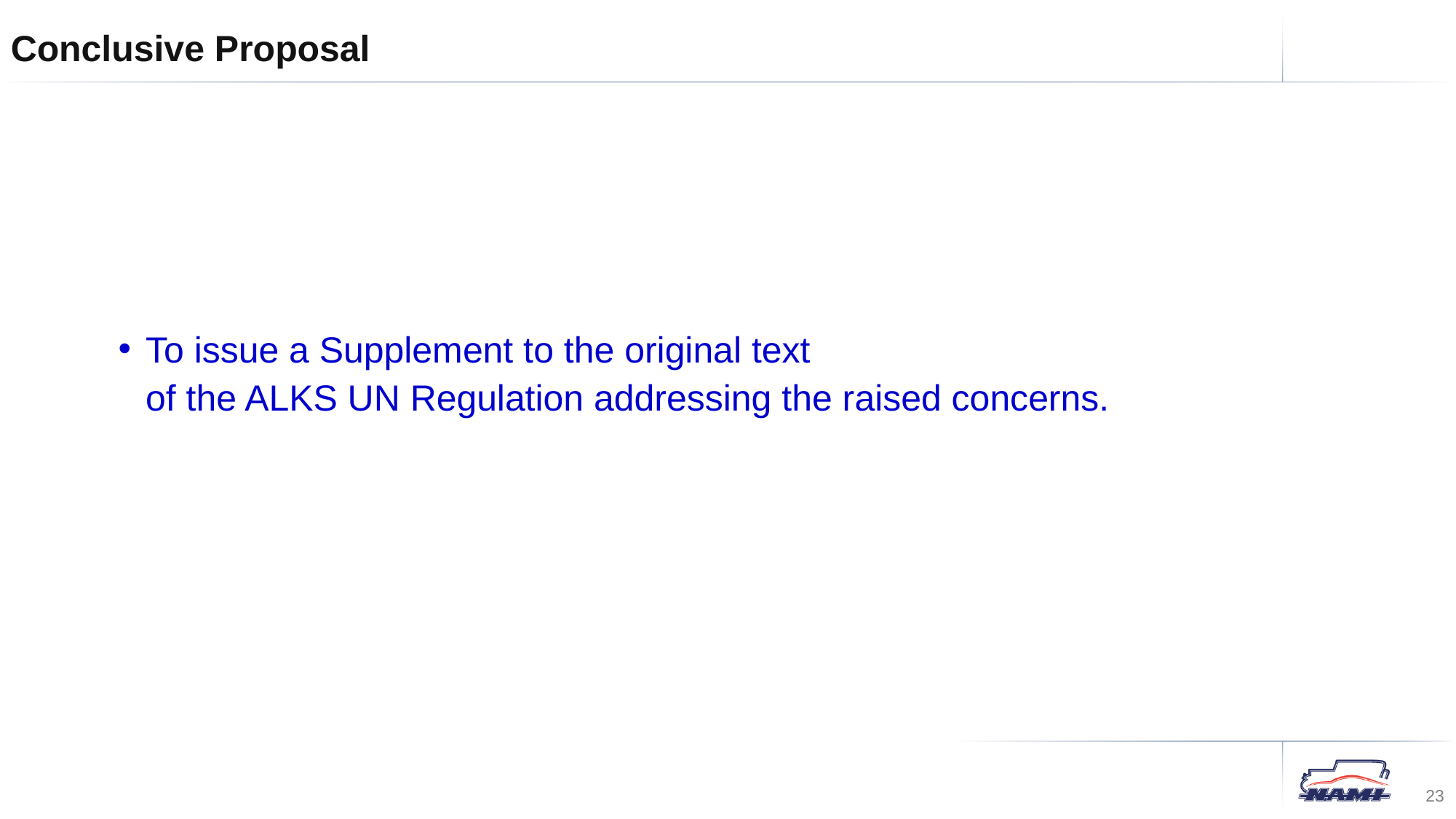

Conclusive Proposal
To issue a Supplement to the original text
of the ALKS UN Regulation addressing the raised concerns.
23